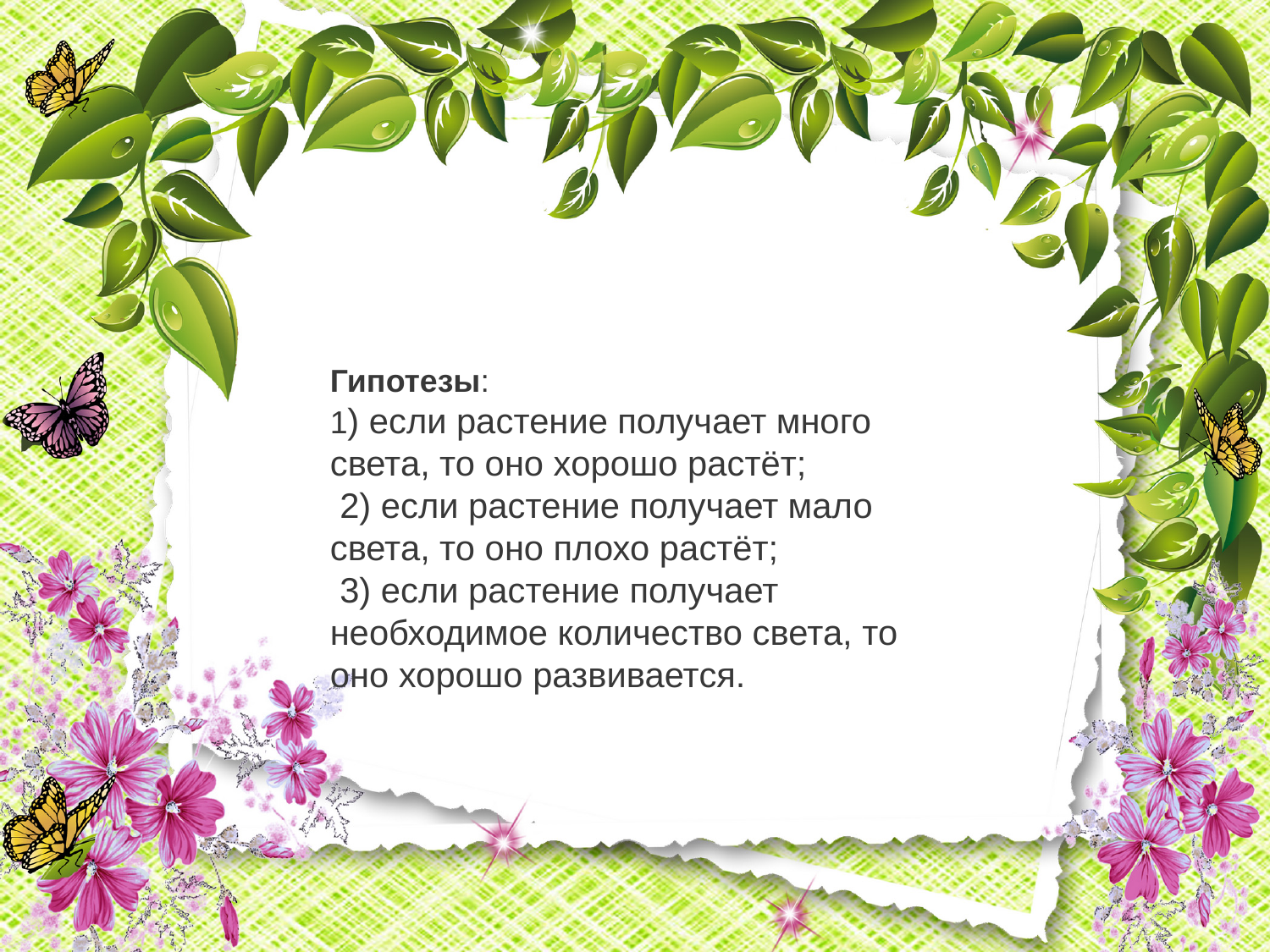

Гипотезы:
1) если растение получает много света, то оно хорошо растёт;
 2) если растение получает мало света, то оно плохо растёт;
 3) если растение получает необходимое количество света, то оно хорошо развивается.